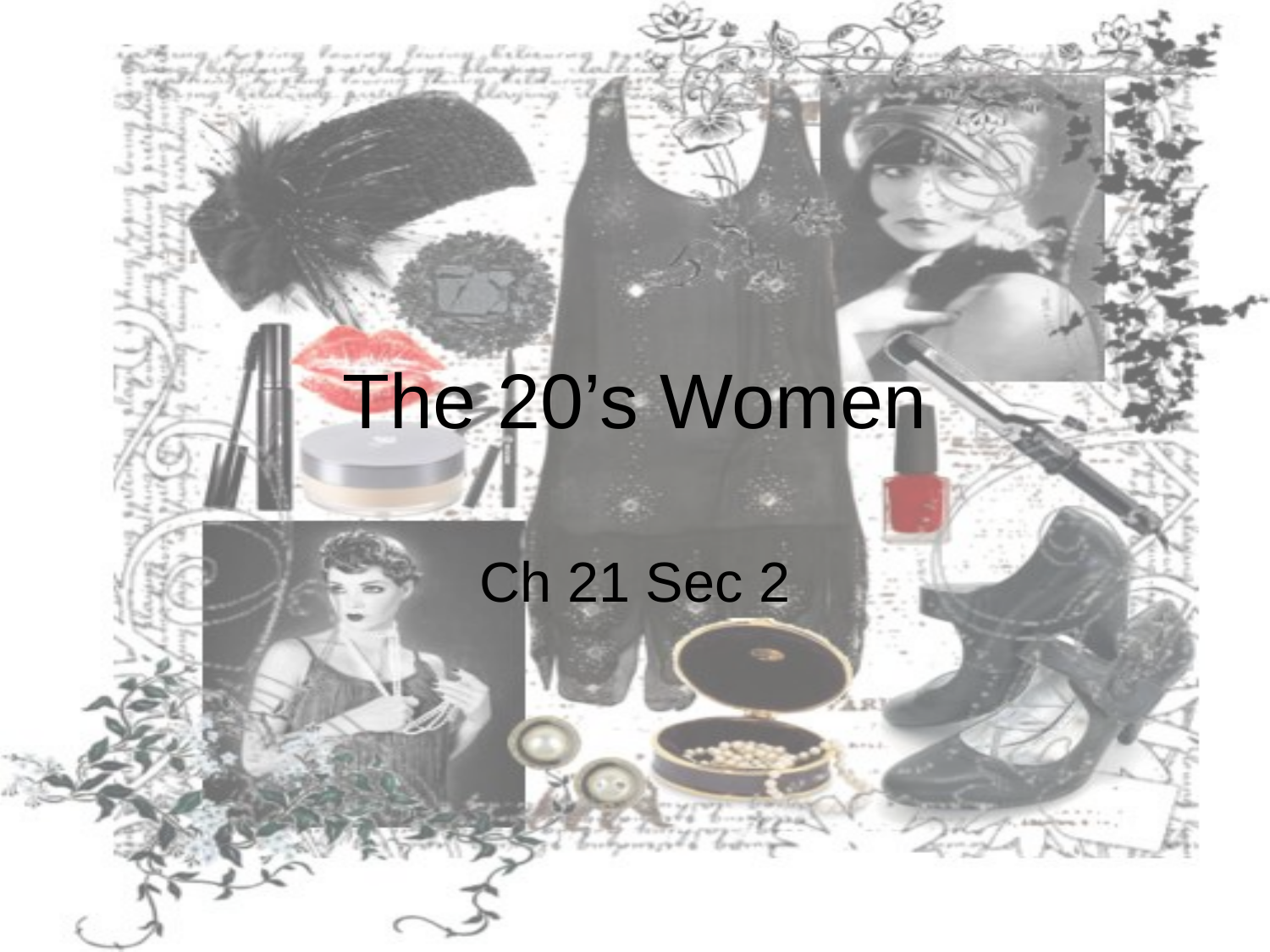

# The 20’s Women
Ch 21 Sec 2